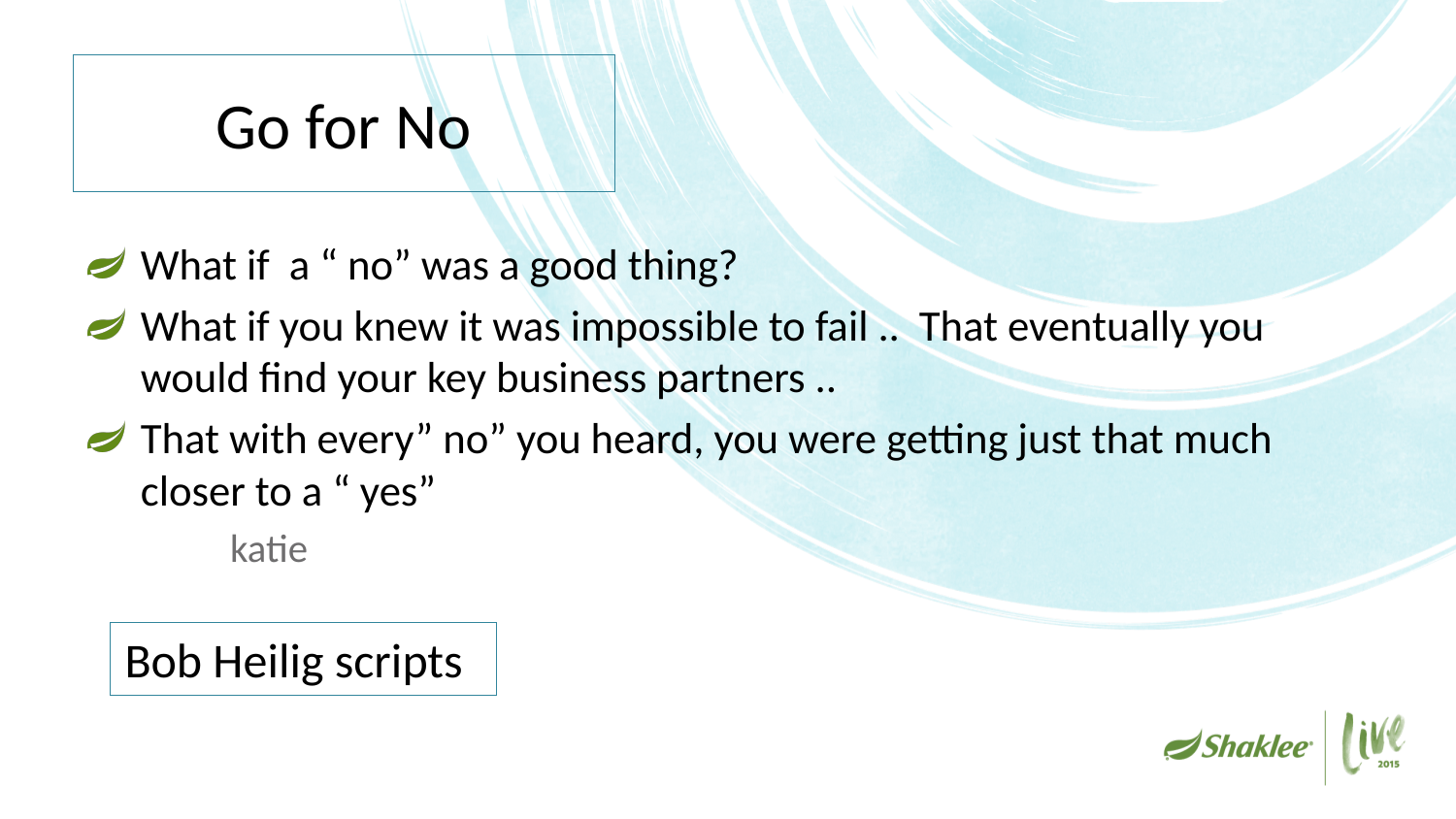

# Go for No
What if  a “ no” was a good thing?
What if you knew it was impossible to fail ..  That eventually you would find your key business partners ..
That with every” no” you heard, you were getting just that much closer to a “ yes”
										katie
Bob Heilig scripts